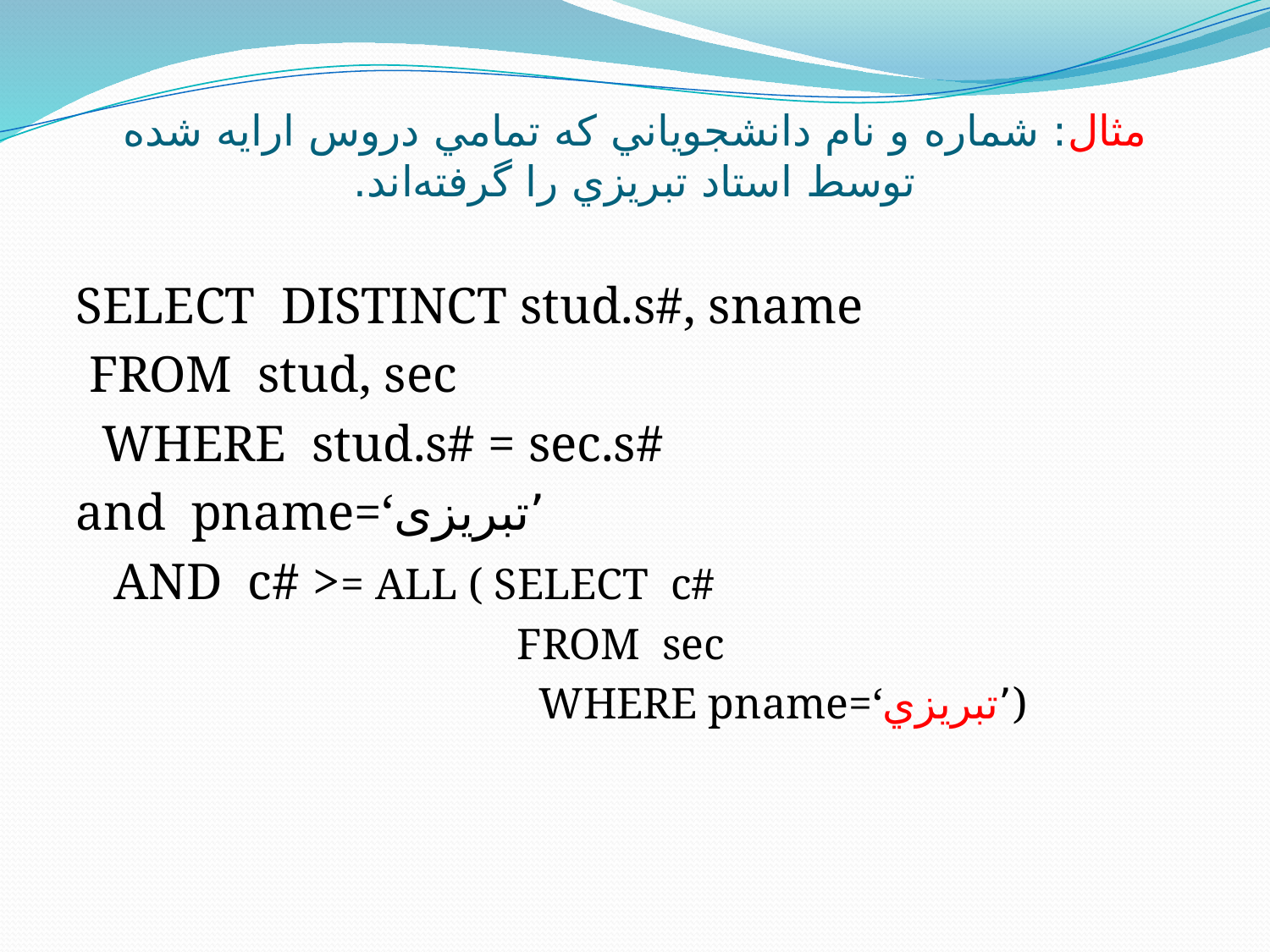

# مثال: شماره و نام دانشجوياني که تمامي دروس ارايه شده توسط استاد تبريزي را گرفته‌اند.
SELECT  DISTINCT stud.s#, sname
 FROM  stud, sec
  WHERE  stud.s# = sec.s#
and  pname=‘تبریزی’
	AND  c# >= ALL ( SELECT  c#
				  FROM  sec
	 			    WHERE pname=‘تبريزي’)